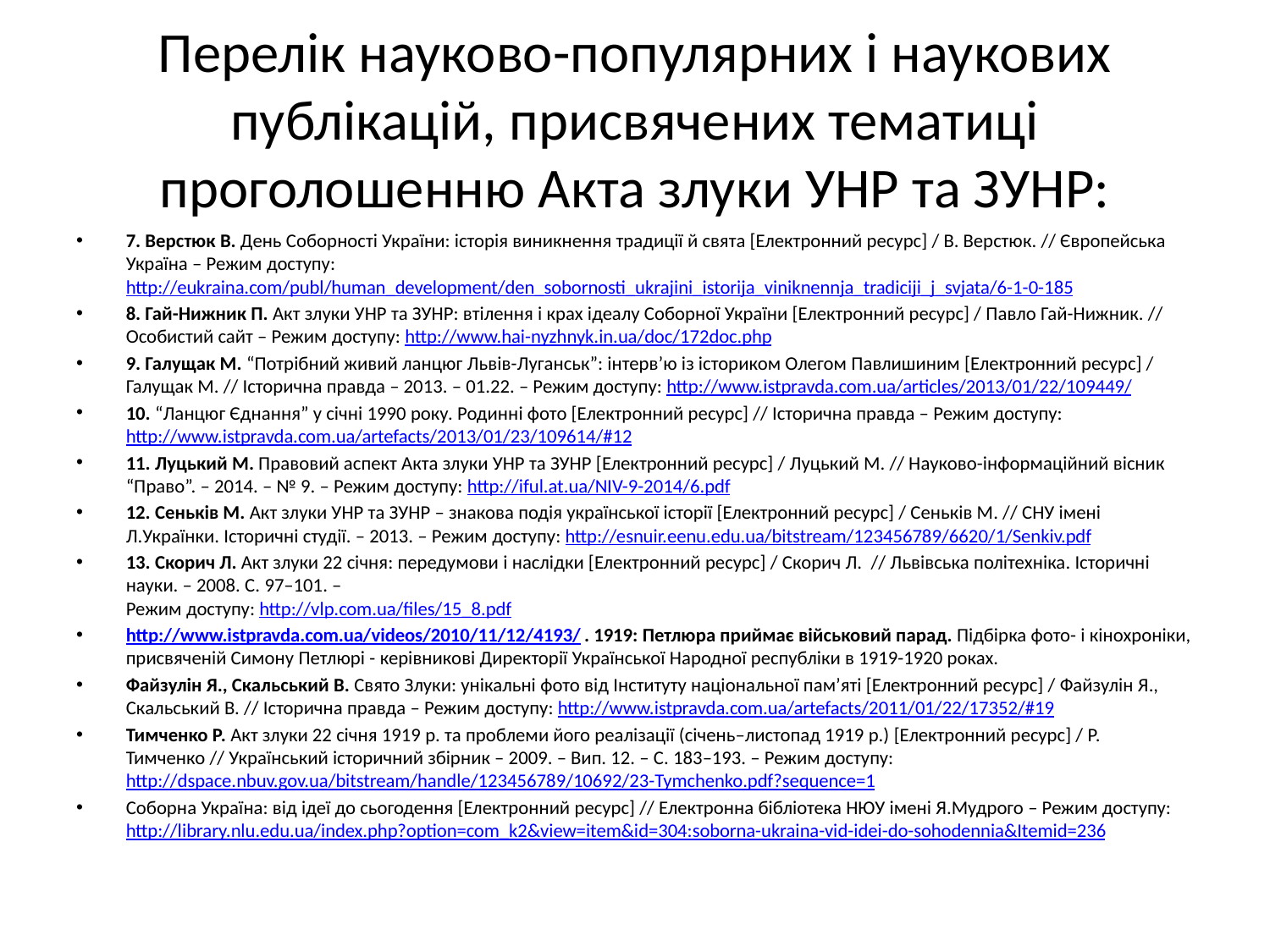

# Перелік науково-популярних і наукових публікацій, присвячених тематиці проголошенню Акта злуки УНР та ЗУНР:
7. Верстюк В. День Соборності України: історія виникнення традиції й свята [Електронний ресурс] / В. Верстюк. // Європейська Україна – Режим доступу: http://eukraina.com/publ/human_development/den_sobornosti_ukrajini_istorija_viniknennja_tradiciji_j_svjata/6-1-0-185
8. Гай-Нижник П. Акт злуки УНР та ЗУНР: втілення і крах ідеалу Соборної України [Електронний ресурс] / Павло Гай-Нижник. // Особистий сайт – Режим доступу: http://www.hai-nyzhnyk.in.ua/doc/172doc.php
9. Галущак М. “Потрібний живий ланцюг Львів-Луганськ”: інтерв’ю із істориком Олегом Павлишиним [Електронний ресурс] / Галущак М. // Історична правда – 2013. – 01.22. – Режим доступу: http://www.istpravda.com.ua/articles/2013/01/22/109449/
10. “Ланцюг Єднання” у січні 1990 року. Родинні фото [Електронний ресурс] // Історична правда – Режим доступу: http://www.istpravda.com.ua/artefacts/2013/01/23/109614/#12
11. Луцький М. Правовий аспект Акта злуки УНР та ЗУНР [Електронний ресурс] / Луцький М. // Науково-інформаційний вісник “Право”. – 2014. – № 9. – Режим доступу: http://iful.at.ua/NIV-9-2014/6.pdf
12. Сеньків М. Акт злуки УНР та ЗУНР – знакова подія української історії [Електронний ресурс] / Сеньків М. // СНУ імені Л.Українки. Історичні студії. – 2013. – Режим доступу: http://esnuir.eenu.edu.ua/bitstream/123456789/6620/1/Senkiv.pdf
13. Скорич Л. Акт злуки 22 січня: передумови і наслідки [Електронний ресурс] / Скорич Л.  // Львівська політехніка. Історичні науки. – 2008. С. 97–101. –
Режим доступу: http://vlp.com.ua/files/15_8.pdf
http://www.istpravda.com.ua/videos/2010/11/12/4193/. 1919: Петлюра приймає військовий парад. Підбірка фото- і кінохроніки, присвяченій Симону Петлюрі - керівникові Директорії Української Народної республіки в 1919-1920 роках.
Файзулін Я., Скальський В. Свято Злуки: унікальні фото від Інституту національної пам’яті [Електронний ресурс] / Файзулін Я., Скальський В. // Історична правда – Режим доступу: http://www.istpravda.com.ua/artefacts/2011/01/22/17352/#19
Тимченко Р. Акт злуки 22 січня 1919 р. та проблеми його реалізації (січень–листопад 1919 р.) [Електронний ресурс] / Р. Тимченко // Український історичний збірник – 2009. – Вип. 12. – С. 183–193. – Режим доступу: http://dspace.nbuv.gov.ua/bitstream/handle/123456789/10692/23-Tymchenko.pdf?sequence=1
Соборна Україна: від ідеї до сьогодення [Електронний ресурс] // Електронна бібліотека НЮУ імені Я.Мудрого – Режим доступу: http://library.nlu.edu.ua/index.php?option=com_k2&view=item&id=304:soborna-ukraina-vid-idei-do-sohodennia&Itemid=236